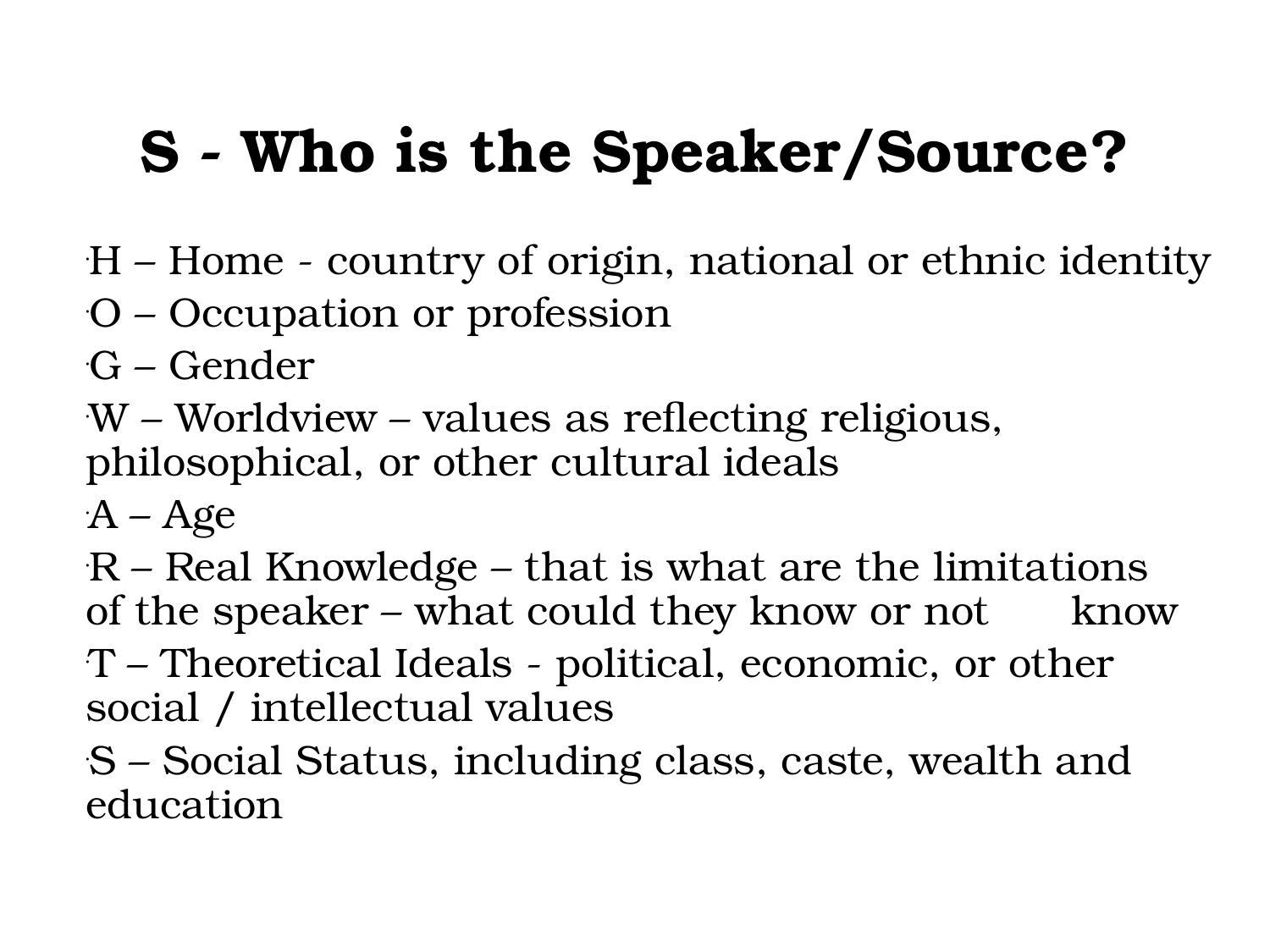

# S - Who is the Speaker/Source?
H – Home - country of origin, national or ethnic identity
O – Occupation or profession
G – Gender
W – Worldview – values as reflecting religious, 	philosophical, or other cultural ideals
A – Age
R – Real Knowledge – that is what are the limitations 	of the speaker – what could they know or not 	know
T – Theoretical Ideals - political, economic, or other 	social / intellectual values
S – Social Status, including class, caste, wealth and 	education